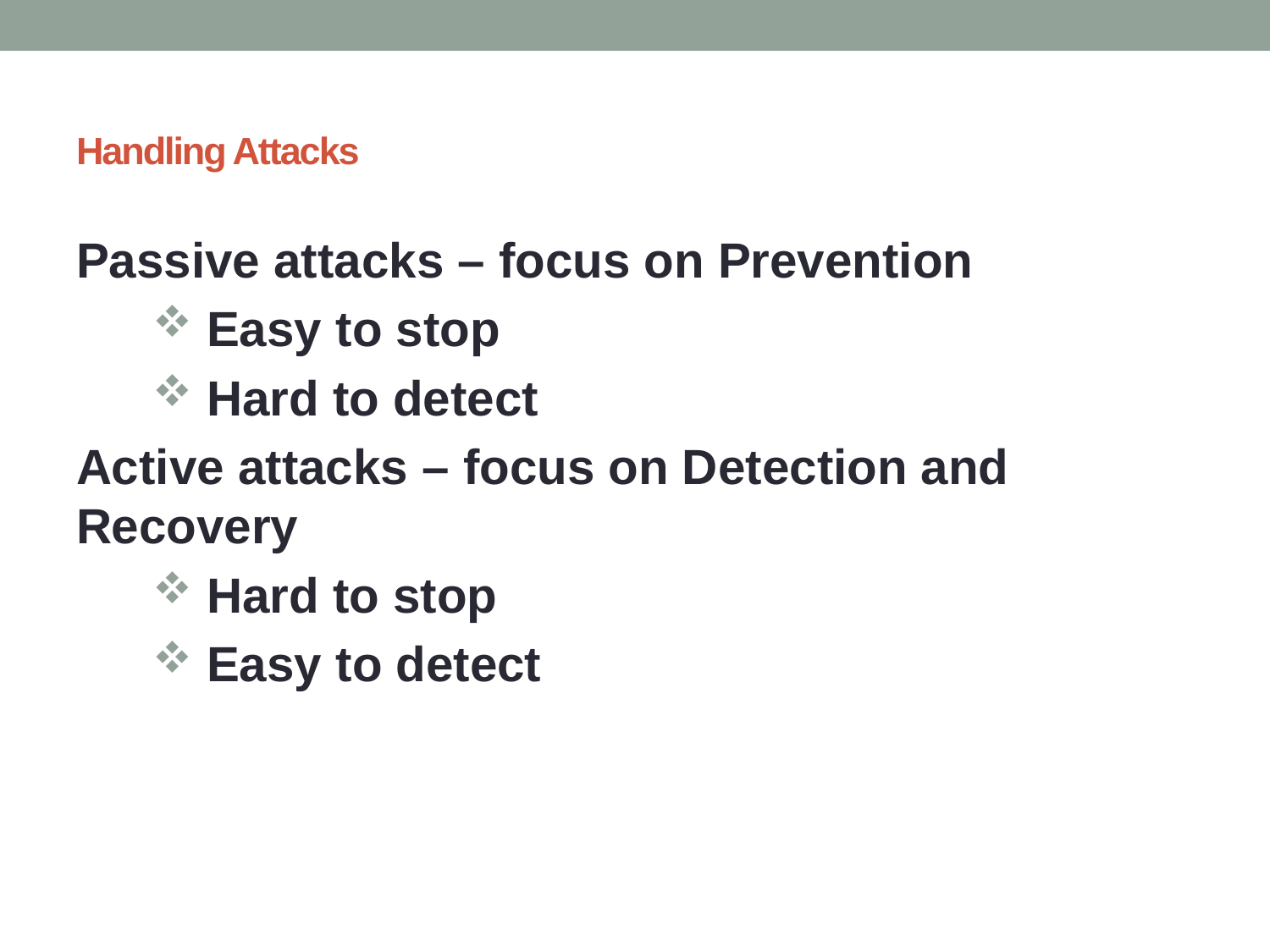

# Handling Attacks
Passive attacks – focus on Prevention
 Easy to stop
 Hard to detect
Active attacks – focus on Detection and Recovery
 Hard to stop
 Easy to detect